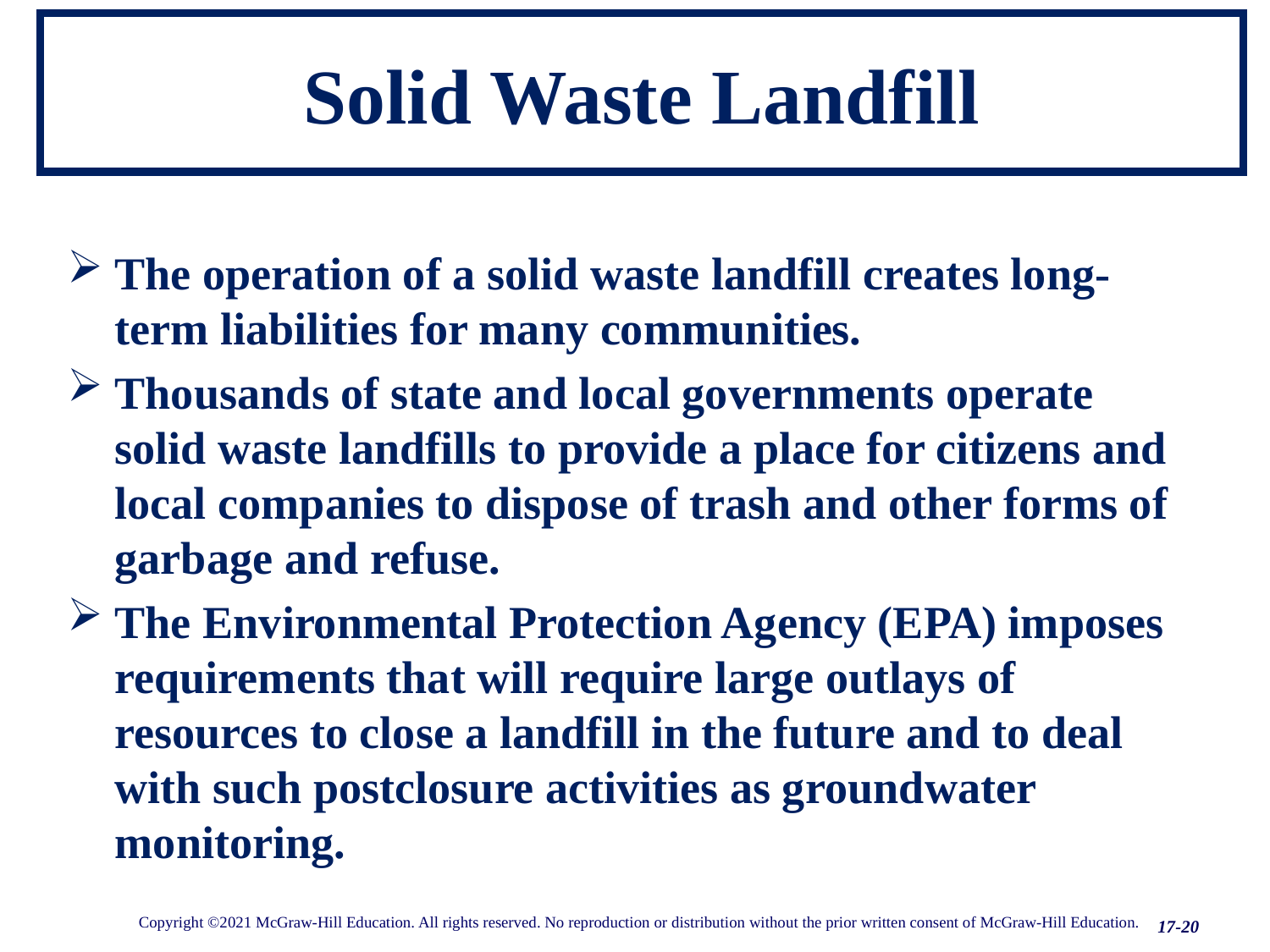

# Solid Waste Landfill
The operation of a solid waste landfill creates long-term liabilities for many communities.
Thousands of state and local governments operate solid waste landfills to provide a place for citizens and local companies to dispose of trash and other forms of garbage and refuse.
The Environmental Protection Agency (EPA) imposes requirements that will require large outlays of resources to close a landfill in the future and to deal with such postclosure activities as groundwater monitoring.
17-20
Copyright ©2021 McGraw-Hill Education. All rights reserved. No reproduction or distribution without the prior written consent of McGraw-Hill Education.